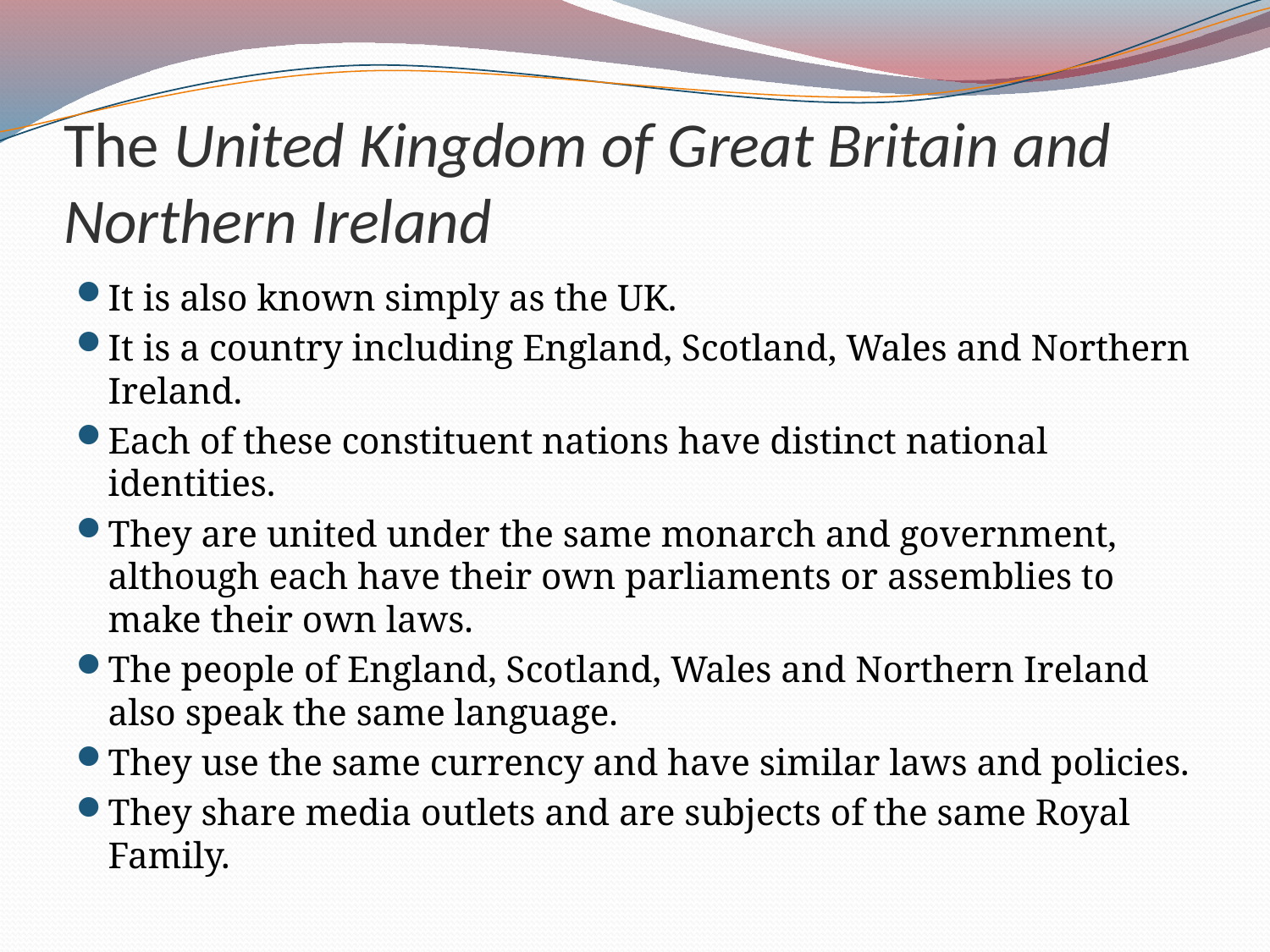

# The United Kingdom of Great Britain and Northern Ireland
It is also known simply as the UK.
It is a country including England, Scotland, Wales and Northern Ireland.
Each of these constituent nations have distinct national identities.
They are united under the same monarch and government, although each have their own parliaments or assemblies to make their own laws.
The people of England, Scotland, Wales and Northern Ireland also speak the same language.
They use the same currency and have similar laws and policies.
They share media outlets and are subjects of the same Royal Family.